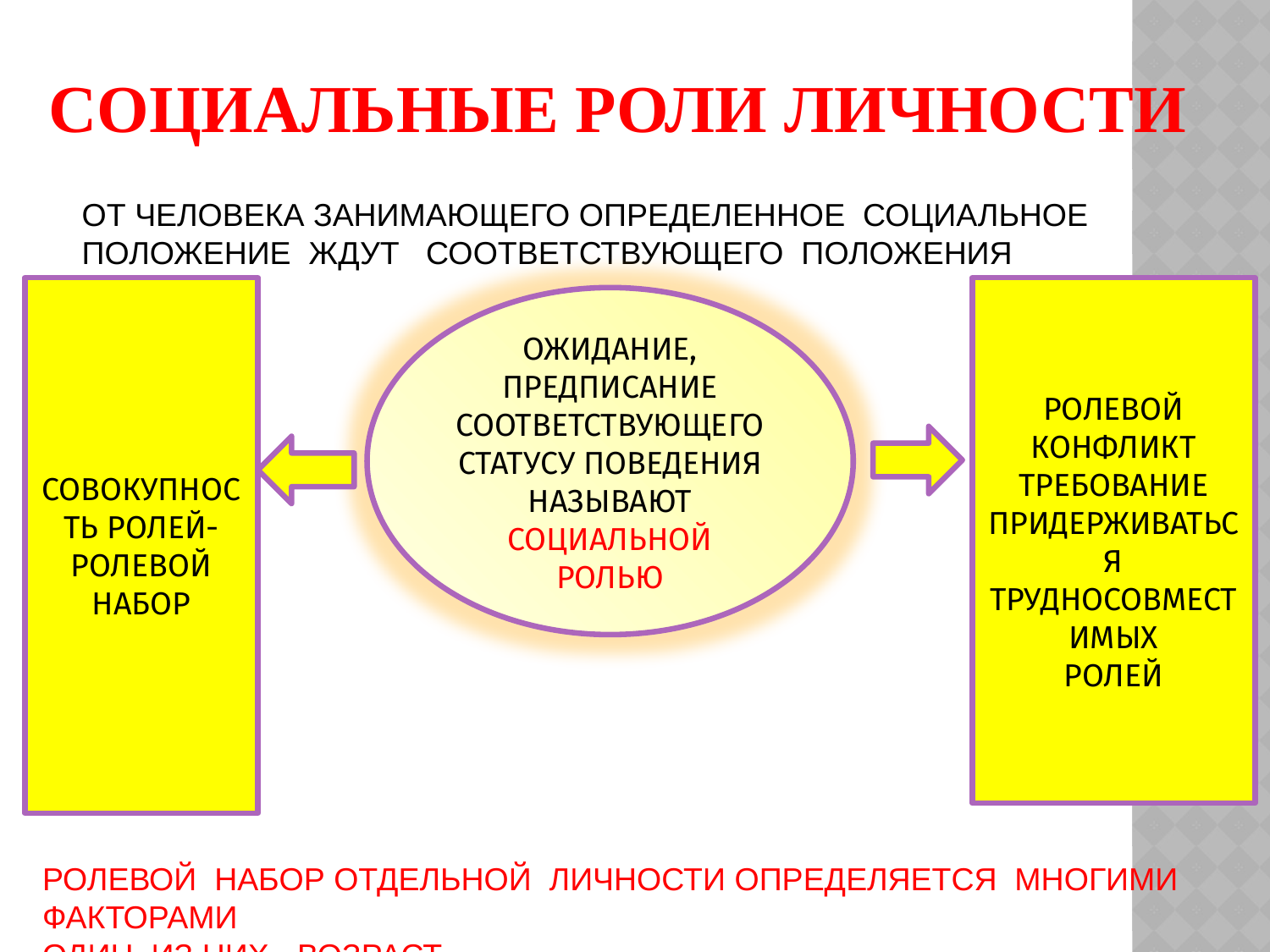

# СОЦИАЛЬНЫЕ РОЛИ ЛИЧНОСТИ
ОТ ЧЕЛОВЕКА ЗАНИМАЮЩЕГО ОПРЕДЕЛЕННОЕ  СОЦИАЛЬНОЕ  ПОЛОЖЕНИЕ  ЖДУТ   СООТВЕТСТВУЮЩЕГО  ПОЛОЖЕНИЯ
СОВОКУПНОСТЬ РОЛЕЙ-
РОЛЕВОЙ
НАБОР
РОЛЕВОЙ
КОНФЛИКТ
ТРЕБОВАНИЕ
ПРИДЕРЖИВАТЬСЯ ТРУДНОСОВМЕСТИМЫХ
РОЛЕЙ
ОЖИДАНИЕ, ПРЕДПИСАНИЕ СООТВЕТСТВУЮЩЕГО СТАТУСУ ПОВЕДЕНИЯ
НАЗЫВАЮТ
СОЦИАЛЬНОЙ РОЛЬЮ

РОЛЕВОЙ  НАБОР ОТДЕЛЬНОЙ  ЛИЧНОСТИ ОПРЕДЕЛЯЕТСЯ  МНОГИМИ  ФАКТОРАМИ
ОДИН  ИЗ НИХ-  ВОЗРАСТ